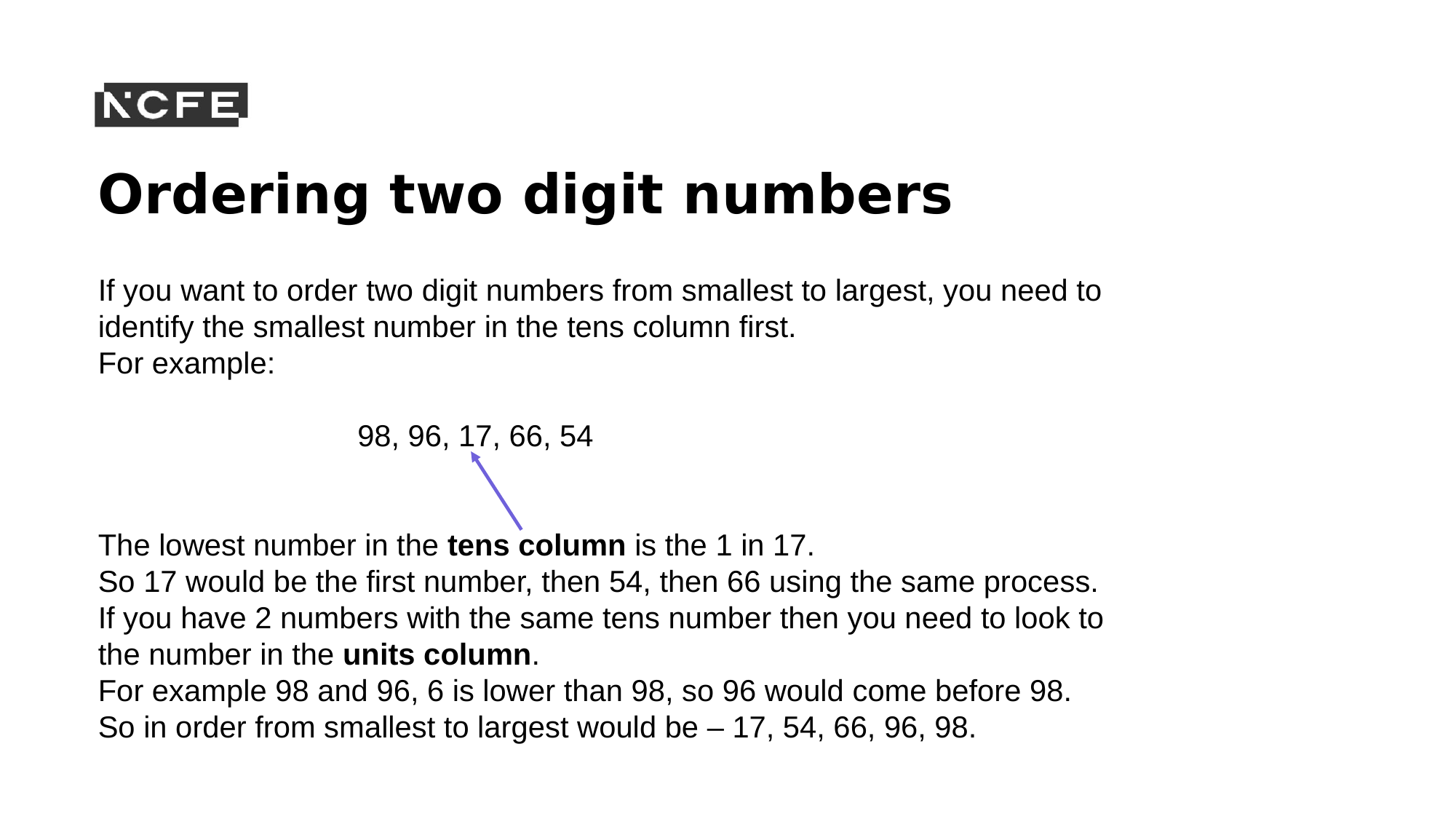

# Ordering two digit numbers
If you want to order two digit numbers from smallest to largest, you need to identify the smallest number in the tens column first.
For example:

                               98, 96, 17, 66, 54

The lowest number in the tens column is the 1 in 17.
So 17 would be the first number, then 54, then 66 using the same process.
If you have 2 numbers with the same tens number then you need to look to the number in the units column.
For example 98 and 96, 6 is lower than 98, so 96 would come before 98.
So in order from smallest to largest would be – 17, 54, 66, 96, 98.